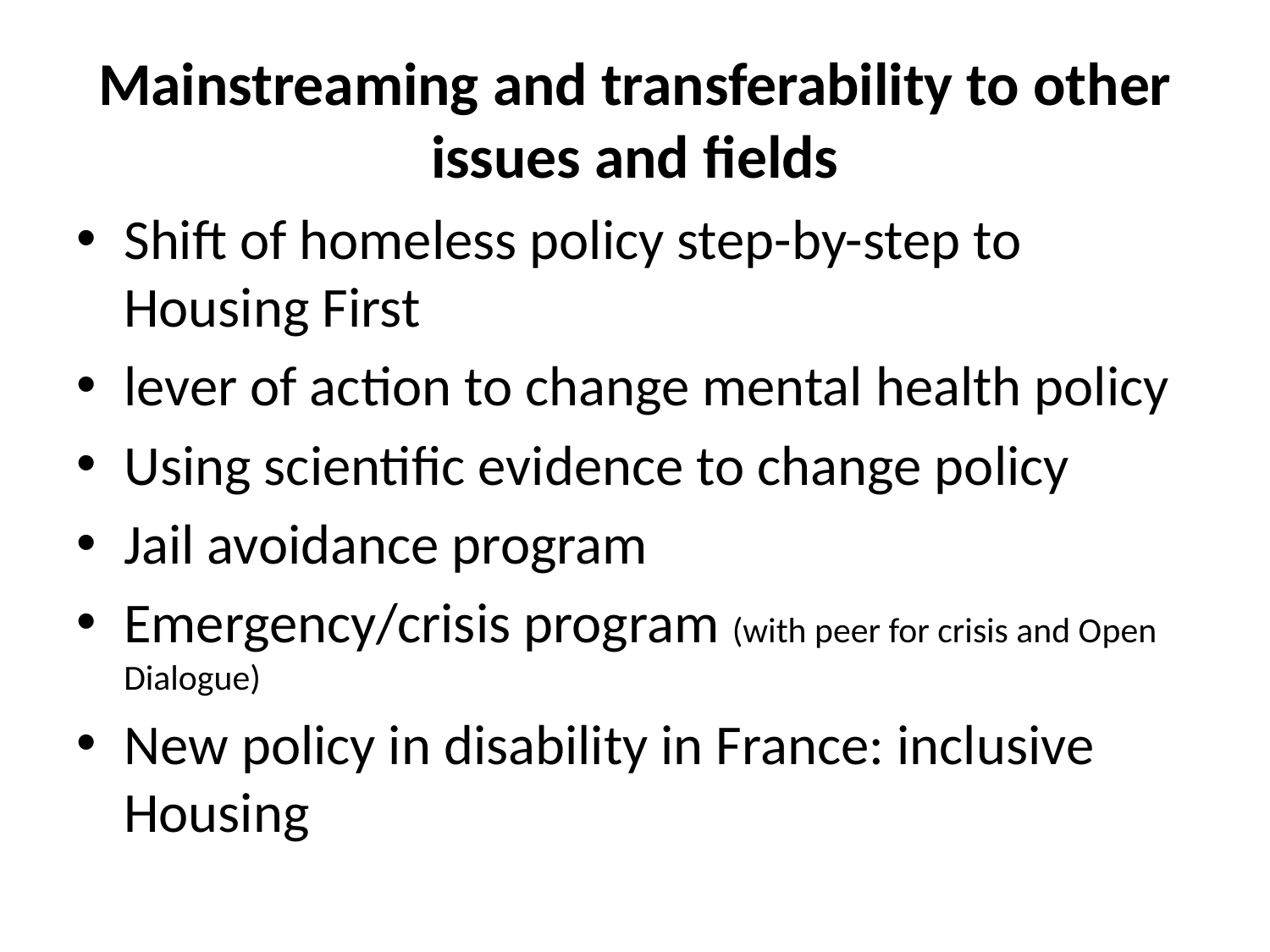

# Mainstreaming and transferability to other issues and fields
Shift of homeless policy step-by-step to Housing First
lever of action to change mental health policy
Using scientific evidence to change policy
Jail avoidance program
Emergency/crisis program (with peer for crisis and Open Dialogue)
New policy in disability in France: inclusive Housing